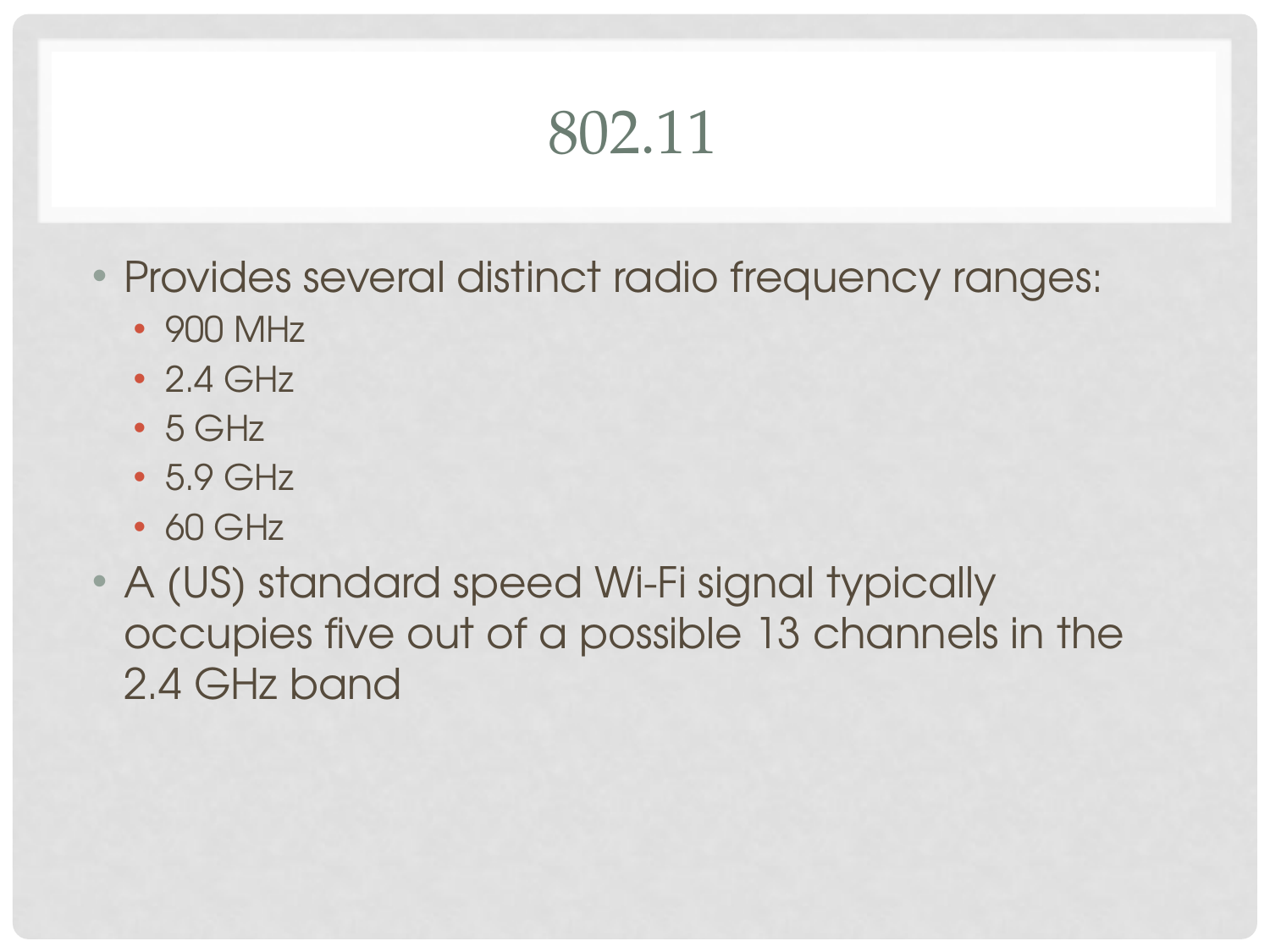

# 802.11
Provides several distinct radio frequency ranges:
900 MHz
2.4 GHz
5 GHz
5.9 GHz
60 GHz
A (US) standard speed Wi-Fi signal typically occupies five out of a possible 13 channels in the 2.4 GHz band